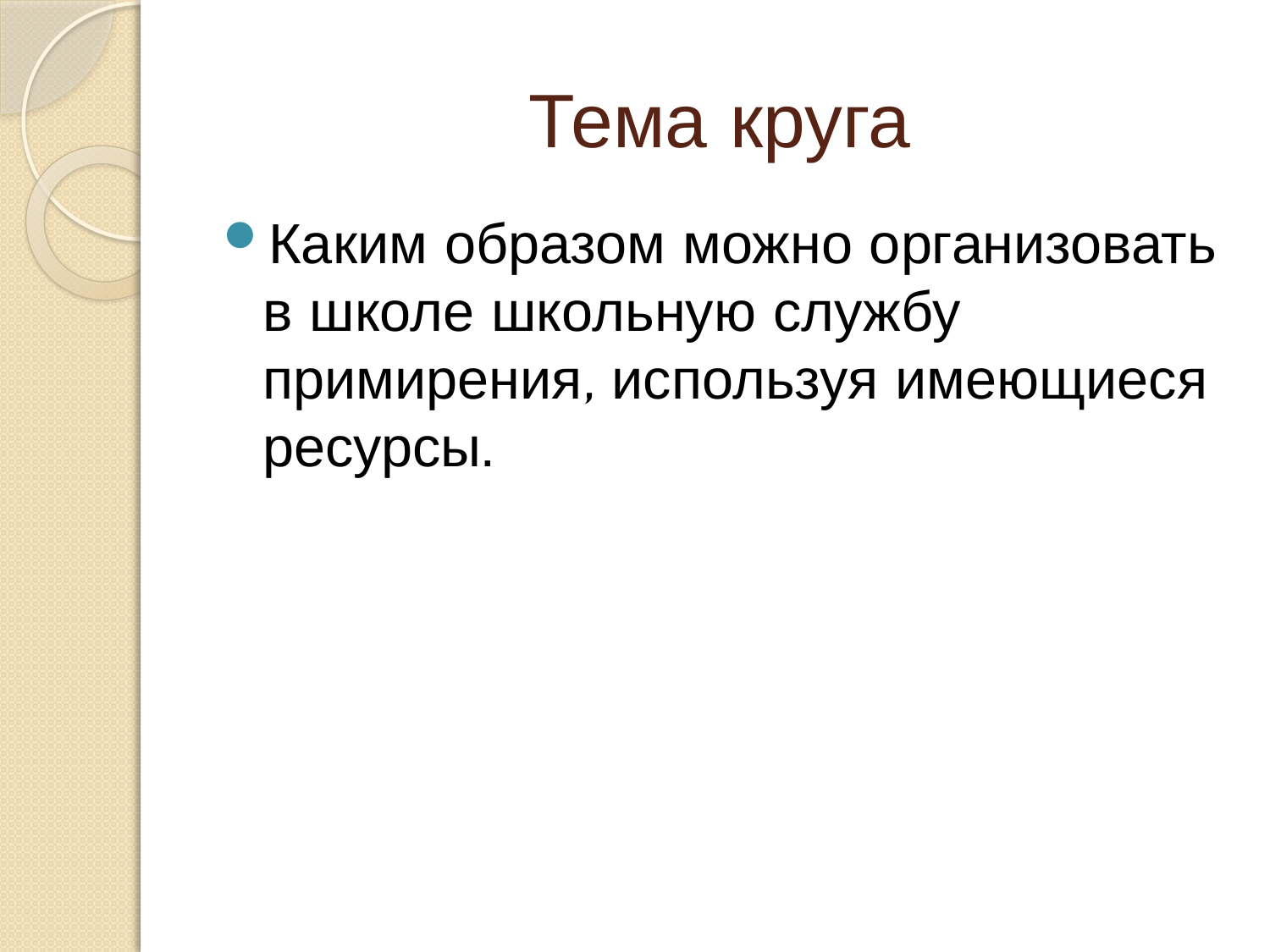

# Тема круга
Каким образом можно организовать в школе школьную службу примирения, используя имеющиеся ресурсы.